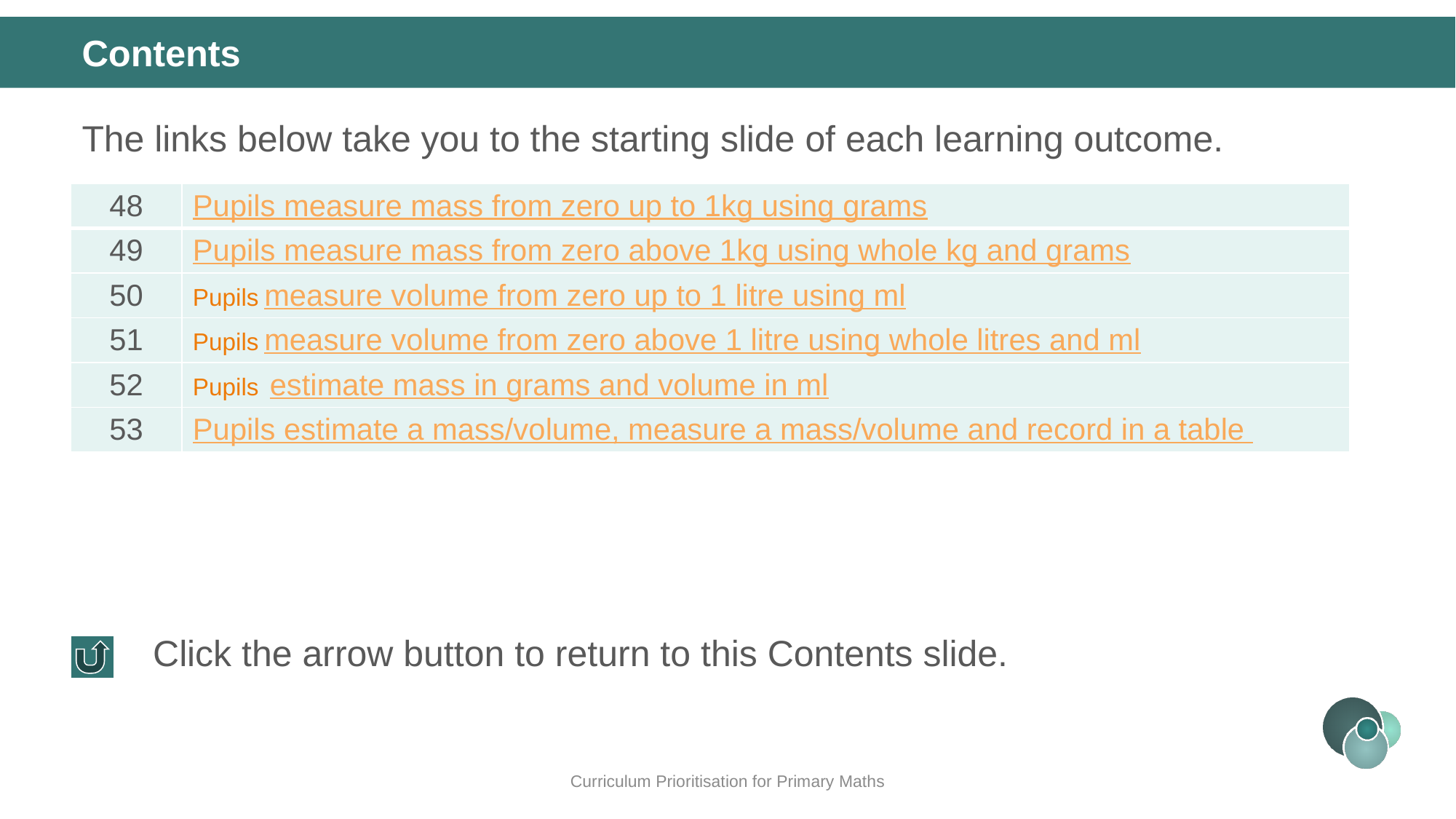

Contents
The links below take you to the starting slide of each learning outcome.
| 48 | Pupils measure mass from zero up to 1kg using grams |
| --- | --- |
| 49 | Pupils measure mass from zero above 1kg using whole kg and grams |
| 50 | Pupils measure volume from zero up to 1 litre using ml |
| 51 | Pupils measure volume from zero above 1 litre using whole litres and ml |
| 52 | Pupils  estimate mass in grams and volume in ml |
| 53 | Pupils estimate a mass/volume, measure a mass/volume and record in a table |
Click the arrow button to return to this Contents slide.

Curriculum Prioritisation for Primary Maths